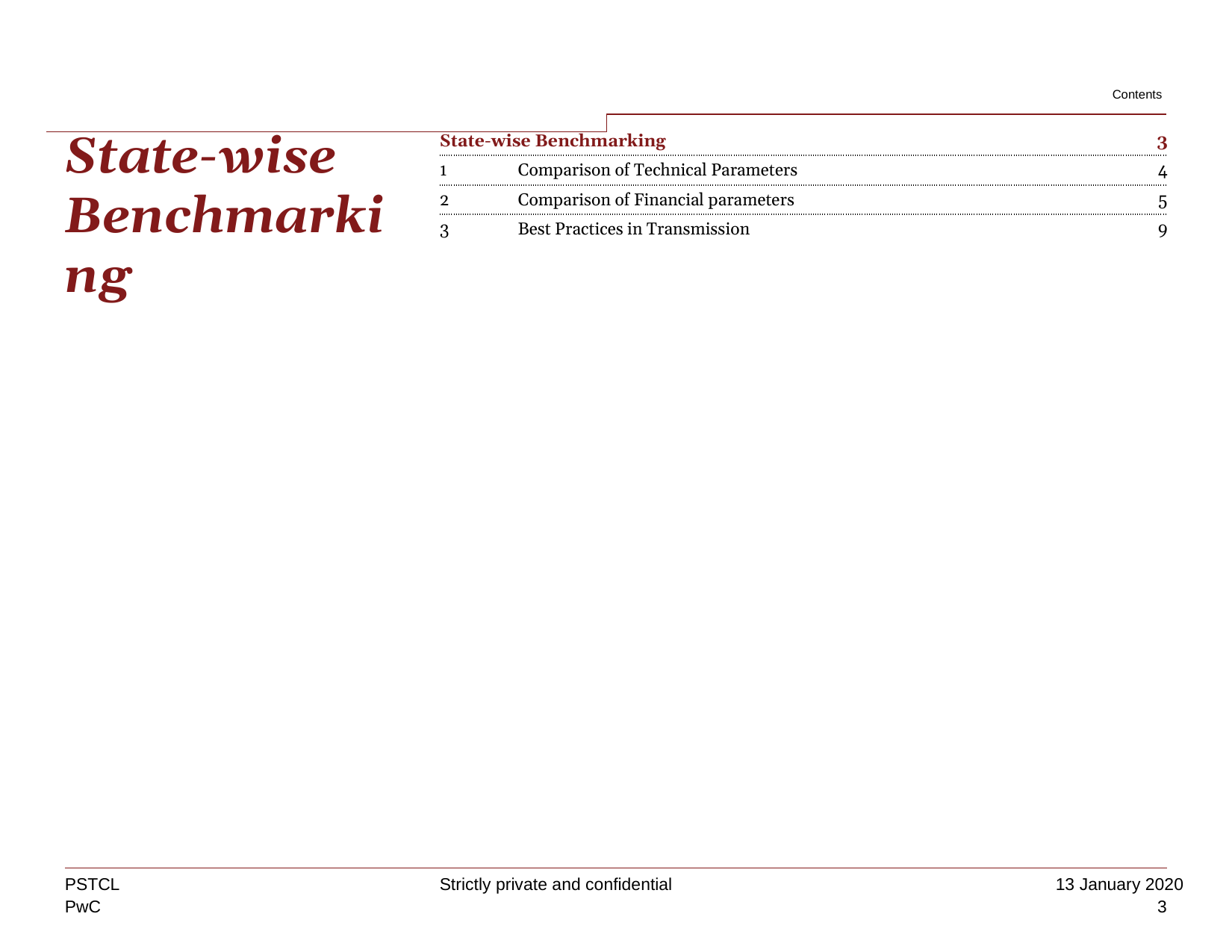

-1 State-wise Benchmarking
Contents
# State-wise Benchmarking
| State-wise Benchmarking | 3 |
| --- | --- |
| 1 Comparison of Technical Parameters | 4 |
| 2 Comparison of Financial parameters | 5 |
| 3 Best Practices in Transmission | 9 |

PSTCL
3